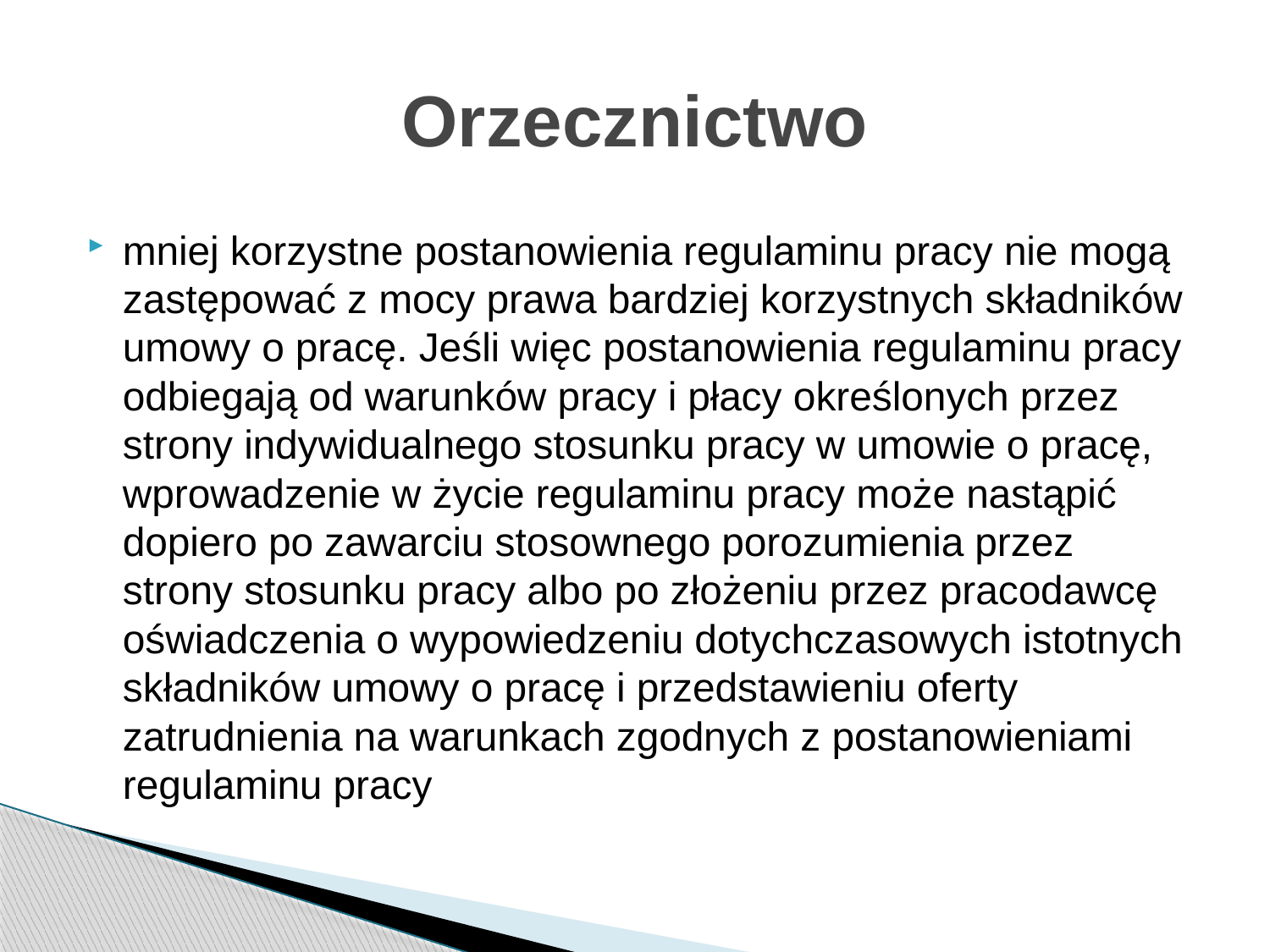

# Orzecznictwo
mniej korzystne postanowienia regulaminu pracy nie mogą zastępować z mocy prawa bardziej korzystnych składników umowy o pracę. Jeśli więc postanowienia regulaminu pracy odbiegają od warunków pracy i płacy określonych przez strony indywidualnego stosunku pracy w umowie o pracę, wprowadzenie w życie regulaminu pracy może nastąpić dopiero po zawarciu stosownego porozumienia przez strony stosunku pracy albo po złożeniu przez pracodawcę oświadczenia o wypowiedzeniu dotychczasowych istotnych składników umowy o pracę i przedstawieniu oferty zatrudnienia na warunkach zgodnych z postanowieniami regulaminu pracy